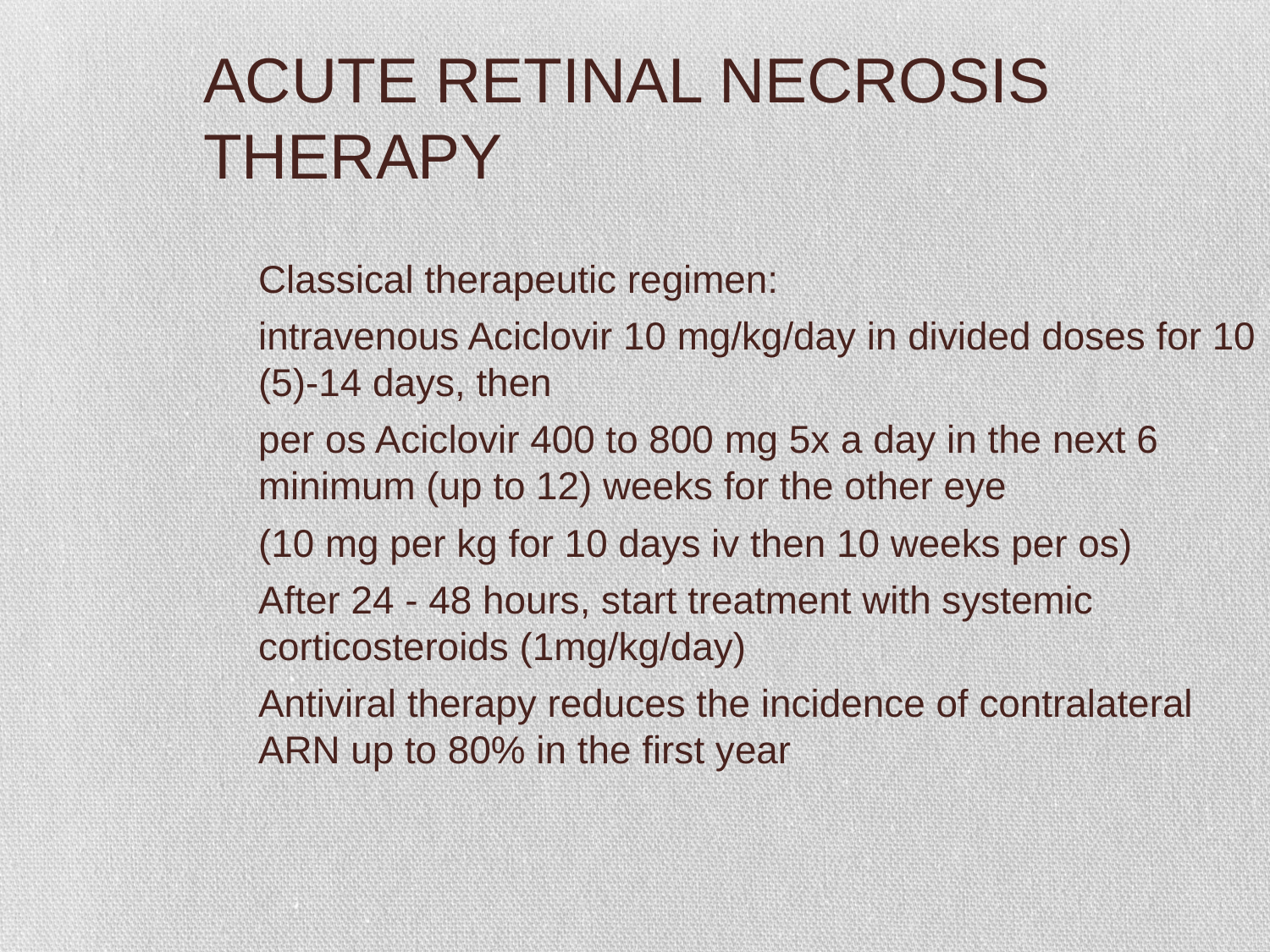

ACUTE RETINAL NECROSIS THERAPY
Classical therapeutic regimen:
intravenous Aciclovir 10 mg/kg/day in divided doses for 10 (5)-14 days, then
per os Aciclovir 400 to 800 mg 5x a day in the next 6 minimum (up to 12) weeks for the other eye
(10 mg per kg for 10 days iv then 10 weeks per os)
After 24 - 48 hours, start treatment with systemic corticosteroids (1mg/kg/day)
Antiviral therapy reduces the incidence of contralateral ARN up to 80% in the first year